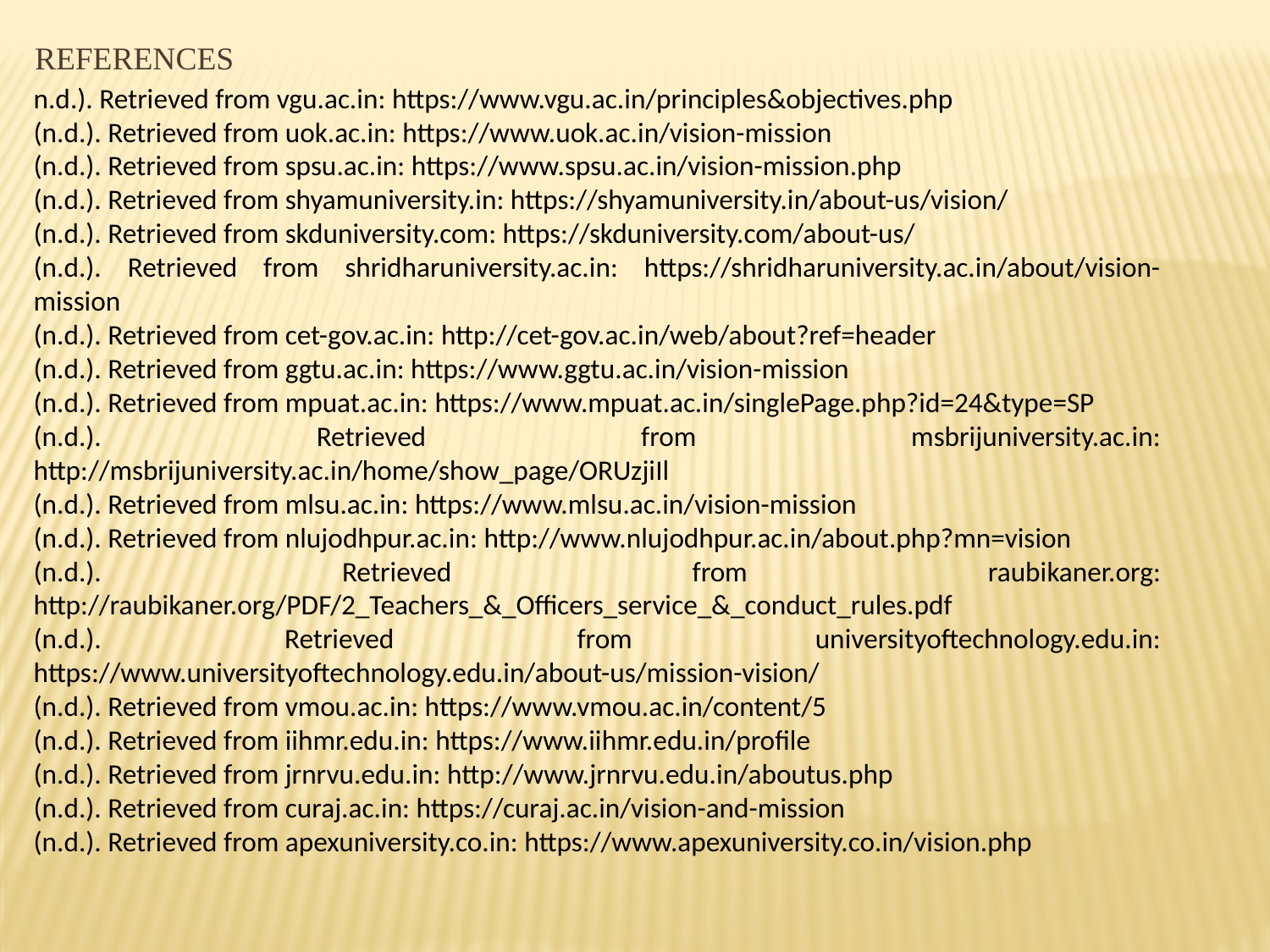

references
n.d.). Retrieved from vgu.ac.in: https://www.vgu.ac.in/principles&objectives.php
(n.d.). Retrieved from uok.ac.in: https://www.uok.ac.in/vision-mission
(n.d.). Retrieved from spsu.ac.in: https://www.spsu.ac.in/vision-mission.php
(n.d.). Retrieved from shyamuniversity.in: https://shyamuniversity.in/about-us/vision/
(n.d.). Retrieved from skduniversity.com: https://skduniversity.com/about-us/
(n.d.). Retrieved from shridharuniversity.ac.in: https://shridharuniversity.ac.in/about/vision-mission
(n.d.). Retrieved from cet-gov.ac.in: http://cet-gov.ac.in/web/about?ref=header
(n.d.). Retrieved from ggtu.ac.in: https://www.ggtu.ac.in/vision-mission
(n.d.). Retrieved from mpuat.ac.in: https://www.mpuat.ac.in/singlePage.php?id=24&type=SP
(n.d.). Retrieved from msbrijuniversity.ac.in: http://msbrijuniversity.ac.in/home/show_page/ORUzjiIl
(n.d.). Retrieved from mlsu.ac.in: https://www.mlsu.ac.in/vision-mission
(n.d.). Retrieved from nlujodhpur.ac.in: http://www.nlujodhpur.ac.in/about.php?mn=vision
(n.d.). Retrieved from raubikaner.org: http://raubikaner.org/PDF/2_Teachers_&_Officers_service_&_conduct_rules.pdf
(n.d.). Retrieved from universityoftechnology.edu.in: https://www.universityoftechnology.edu.in/about-us/mission-vision/
(n.d.). Retrieved from vmou.ac.in: https://www.vmou.ac.in/content/5
(n.d.). Retrieved from iihmr.edu.in: https://www.iihmr.edu.in/profile
(n.d.). Retrieved from jrnrvu.edu.in: http://www.jrnrvu.edu.in/aboutus.php
(n.d.). Retrieved from curaj.ac.in: https://curaj.ac.in/vision-and-mission
(n.d.). Retrieved from apexuniversity.co.in: https://www.apexuniversity.co.in/vision.php